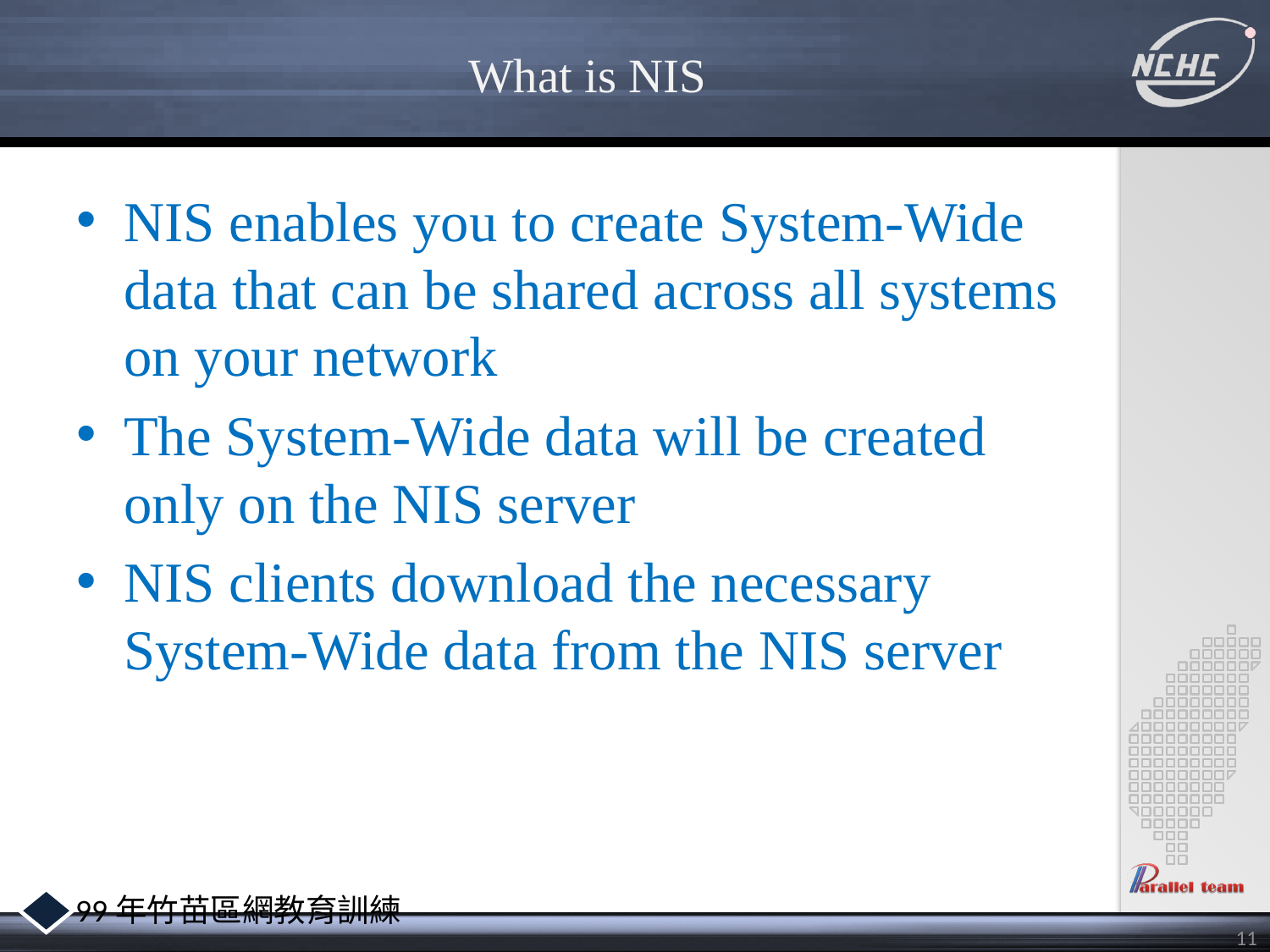

# What is NIS
NIS enables you to create System-Wide data that can be shared across all systems on your network
The System-Wide data will be created only on the NIS server
NIS clients download the necessary System-Wide data from the NIS server
11